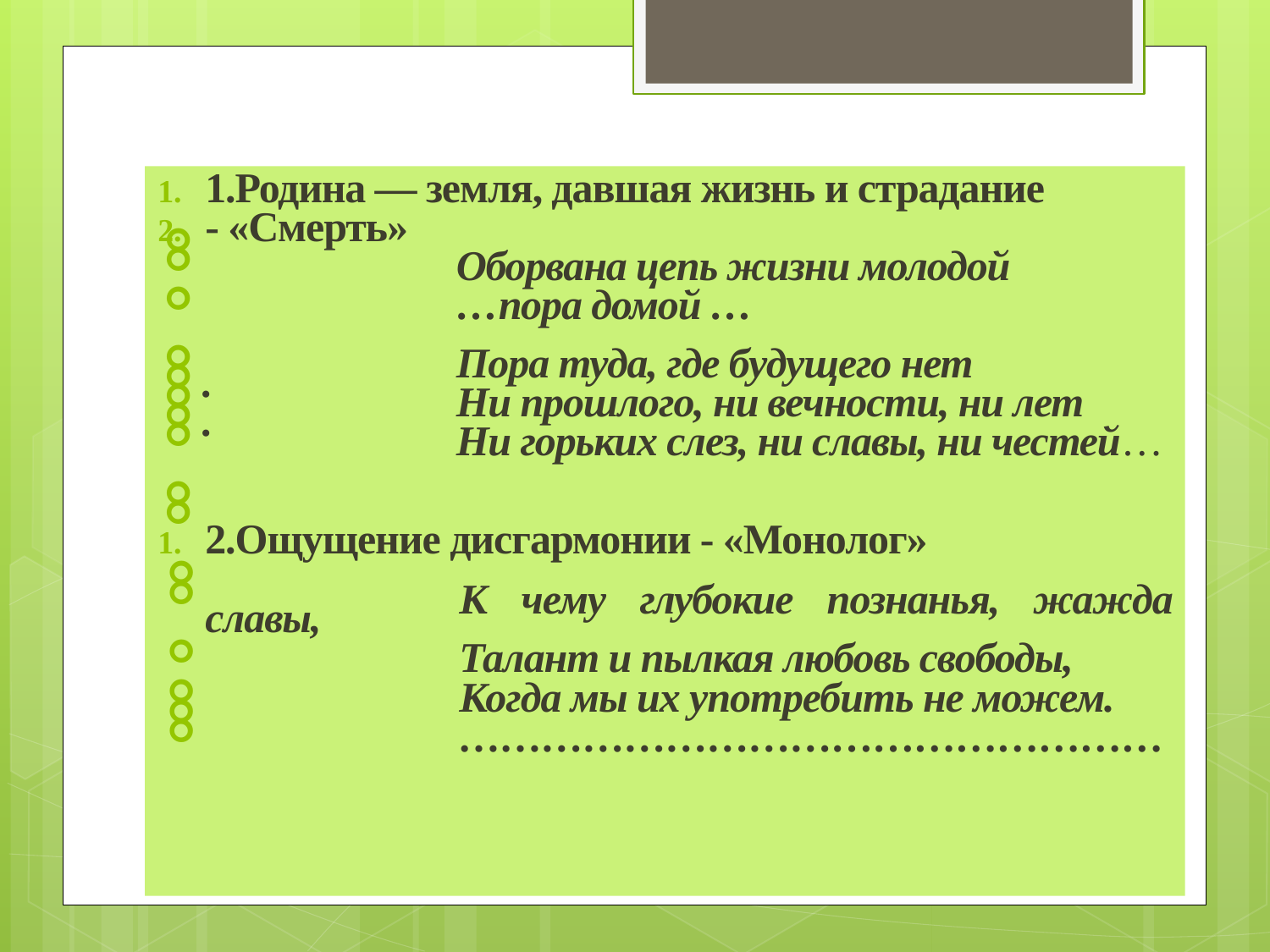

#

1.Родина — земля, давшая жизнь и страдание

- «Смерть»

			Оборвана цепь жизни молодой

			…пора домой …

			Пора туда, где будущего нет
.
			Ни прошлого, ни вечности, ни лет
.
			Ни горьких слез, ни славы, ни честей…

2.Ощущение дисгармонии - «Монолог»

			К чему глубокие познанья, жажда славы,

			Талант и пылкая любовь свободы,

			Когда мы их употребить не можем.

			……………………………………………